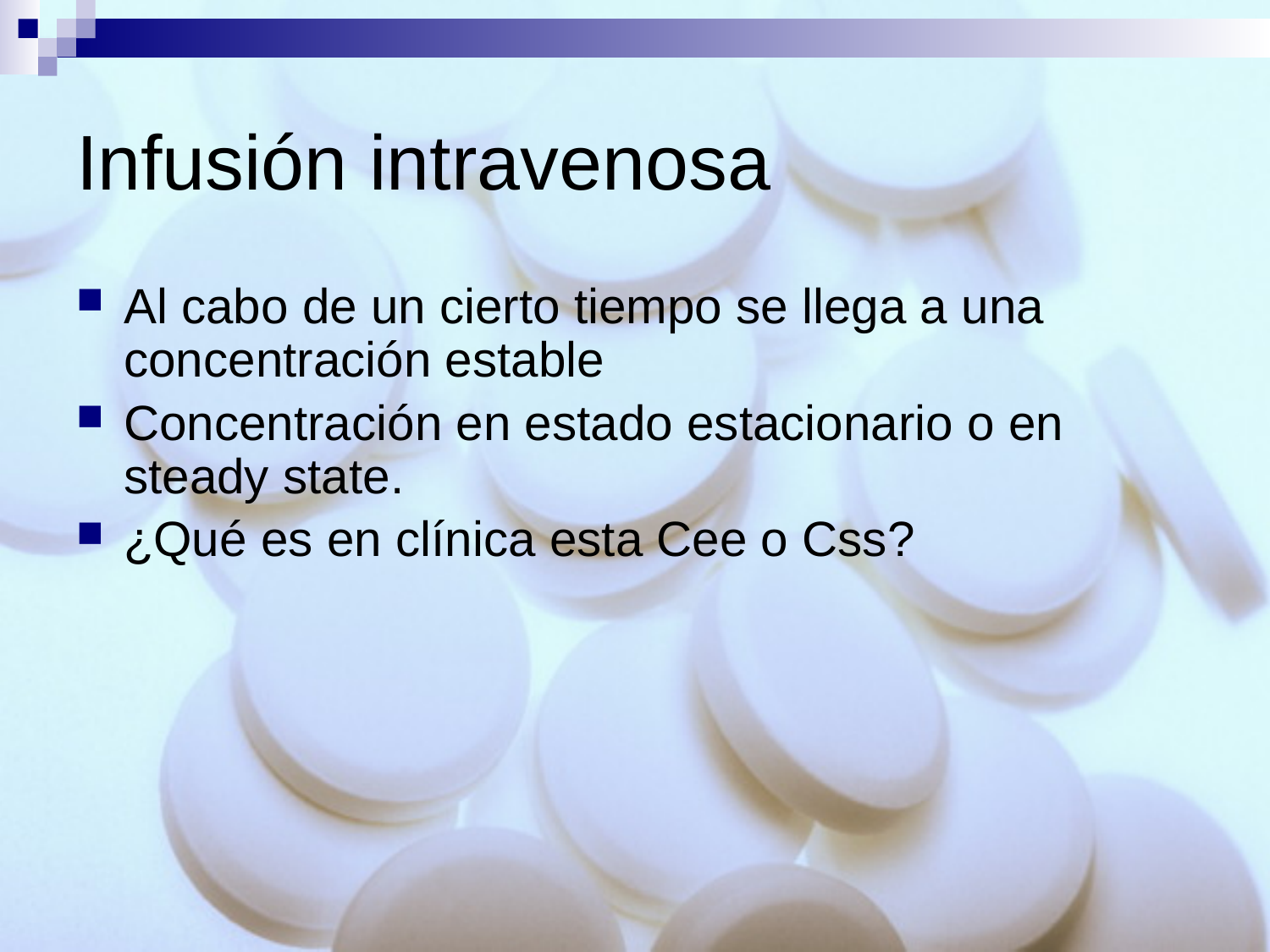

# Infusión intravenosa
Al cabo de un cierto tiempo se llega a una concentración estable
Concentración en estado estacionario o en steady state.
¿Qué es en clínica esta Cee o Css?